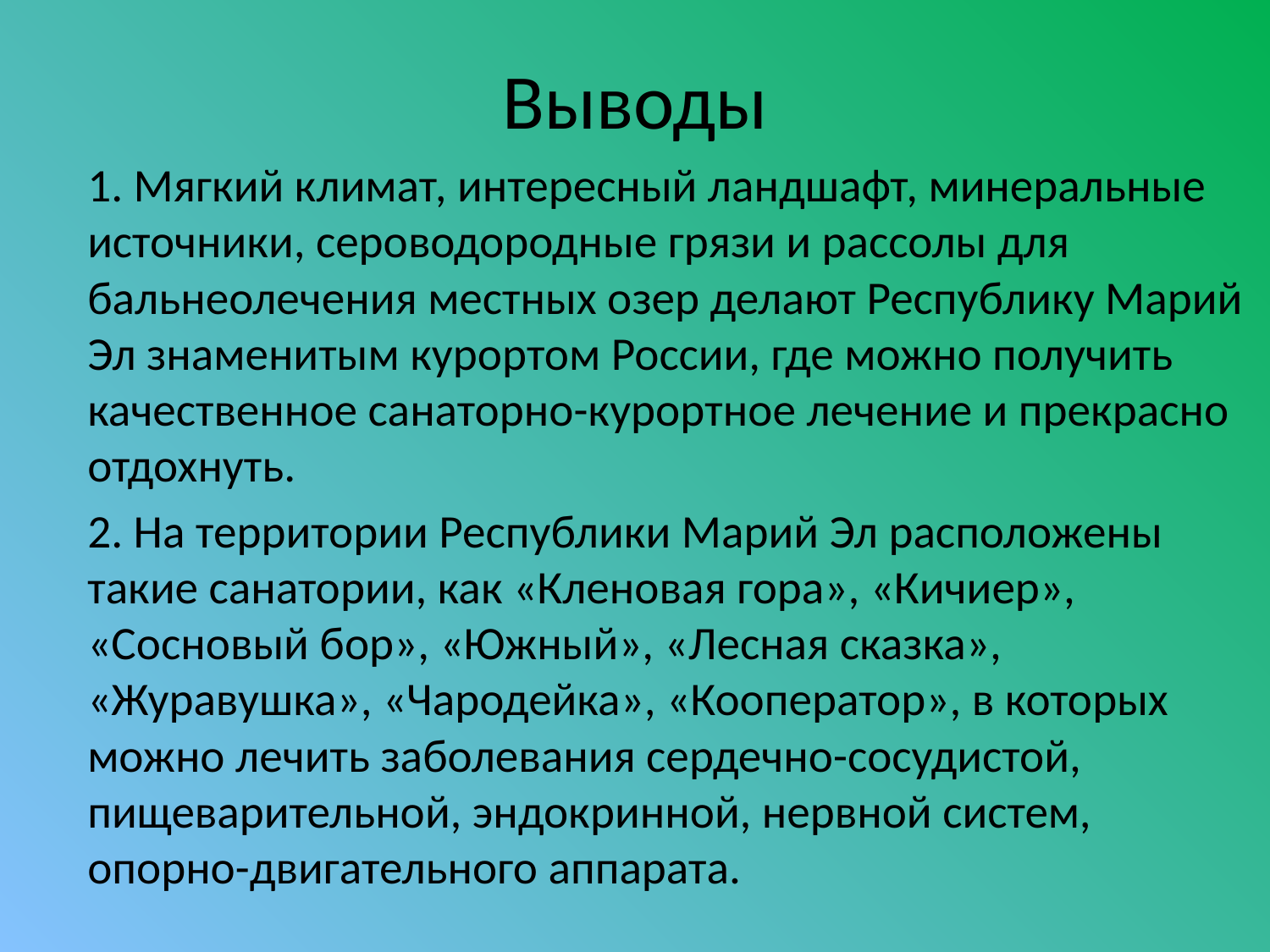

# Выводы
	1. Мягкий климат, интересный ландшафт, минеральные источники, сероводородные грязи и рассолы для бальнеолечения местных озер делают Республику Марий Эл знаменитым курортом России, где можно получить качественное санаторно-курортное лечение и прекрасно отдохнуть.
	2. На территории Республики Марий Эл расположены такие санатории, как «Кленовая гора», «Кичиер», «Сосновый бор», «Южный», «Лесная сказка», «Журавушка», «Чародейка», «Кооператор», в которых можно лечить заболевания сердечно-сосудистой, пищеварительной, эндокринной, нервной систем, опорно-двигательного аппарата.